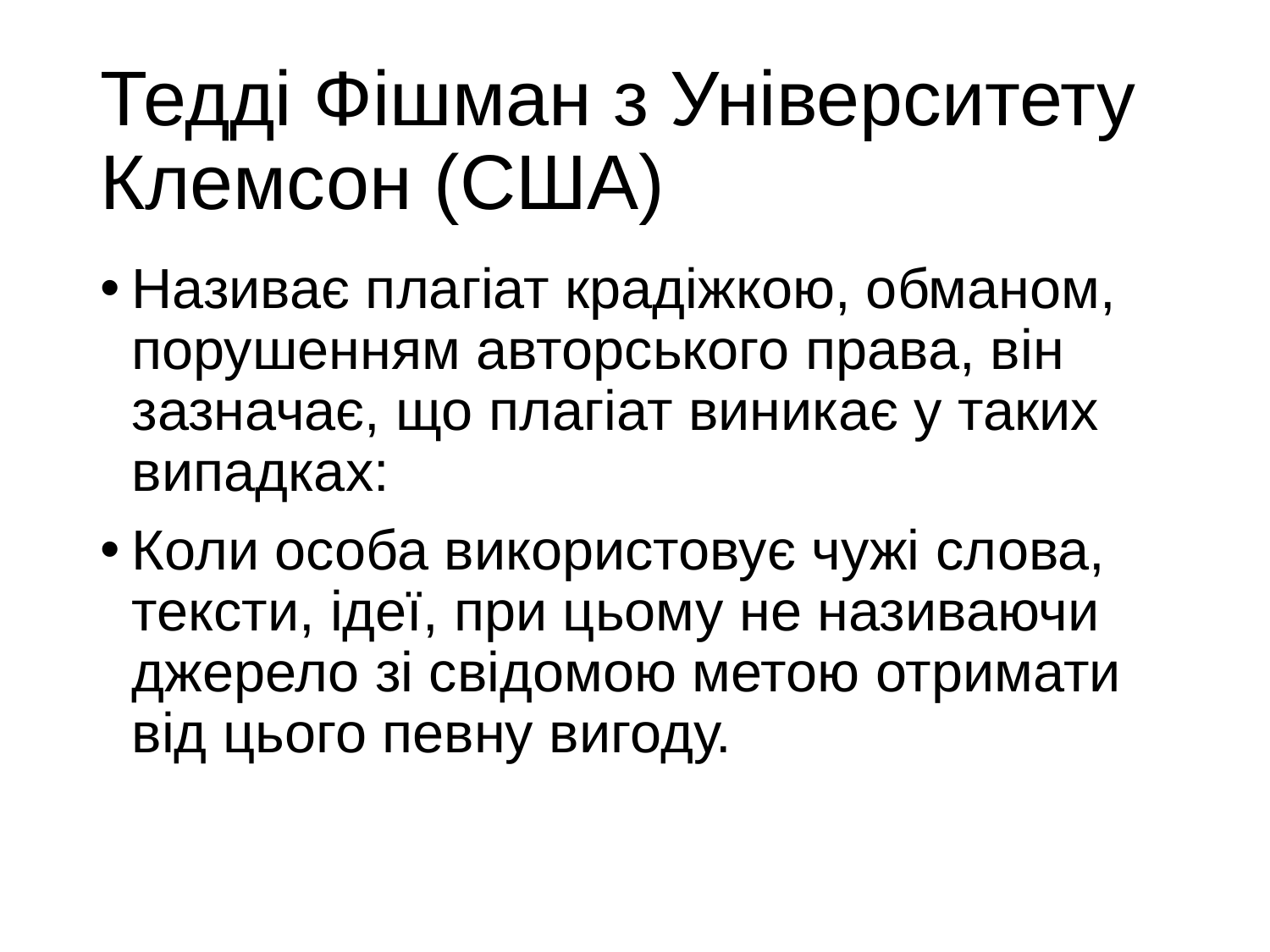

# Тедді Фішман з Університету Клемсон (США)
Називає плагіат крадіжкою, обманом, порушенням авторського права, він зазначає, що плагіат виникає у таких випадках:
Коли особа використовує чужі слова, тексти, ідеї, при цьому не називаючи джерело зі свідомою метою отримати від цього певну вигоду.